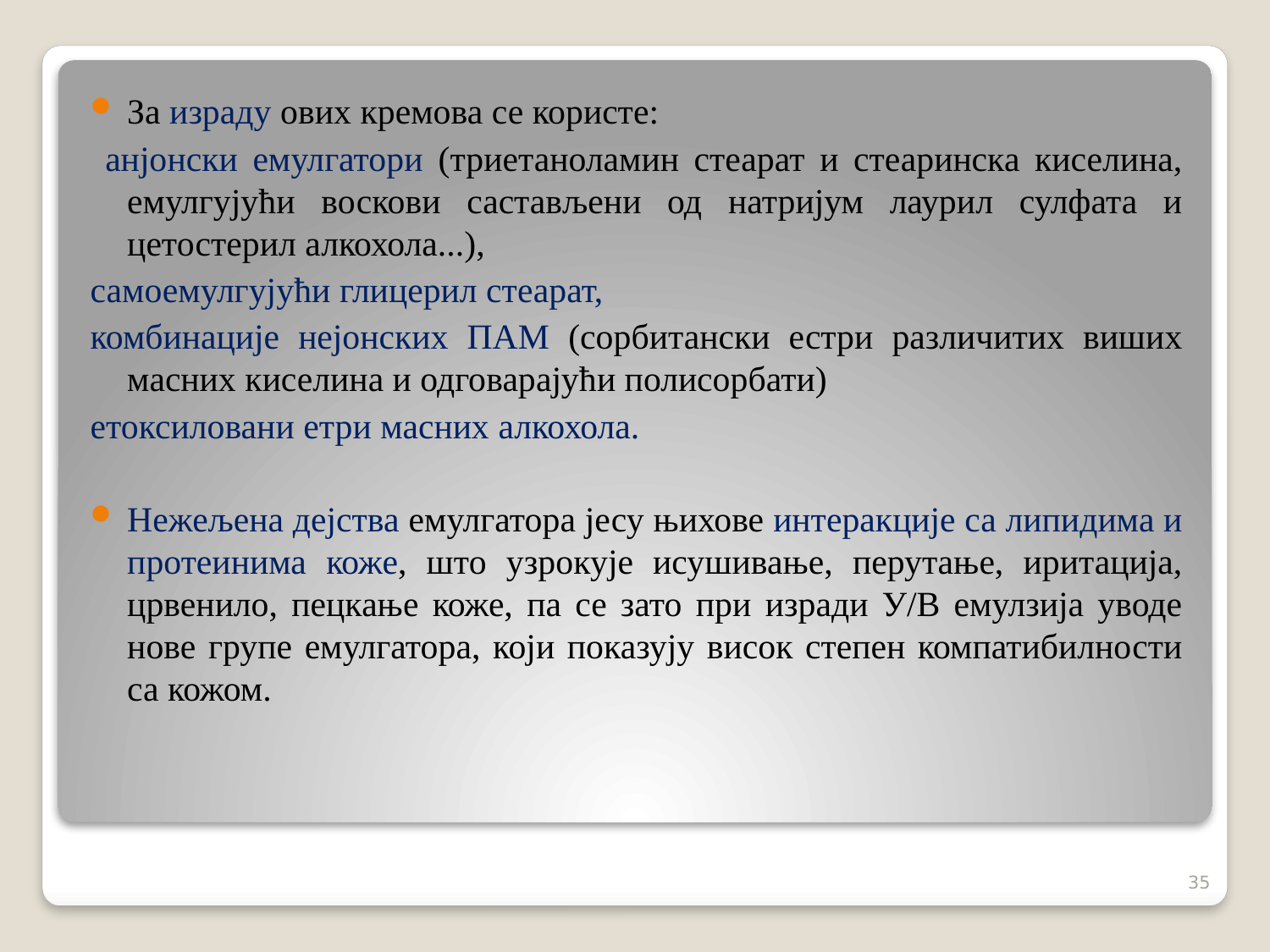

За израду ових кремова се користе:
 анјонски емулгатори (триетаноламин стеарат и стеаринска киселина, емулгујући воскови састављени од натријум лаурил сулфата и цетостерил алкохола...),
самоемулгујући глицерил стеарат,
комбинације нејонских ПАМ (сорбитански естри различитих виших масних киселина и одговарајући полисорбати)
етоксиловани етри масних алкохола.

Нежељена дејства емулгатора јесу њихове интеракције са липидима и протеинима коже, што узрокује исушивање, перутање, иритација, црвенило, пецкање коже, па се зато при изради У/В емулзија уводе нове групе емулгатора, који показују висок степен компатибилности са кожом.

35